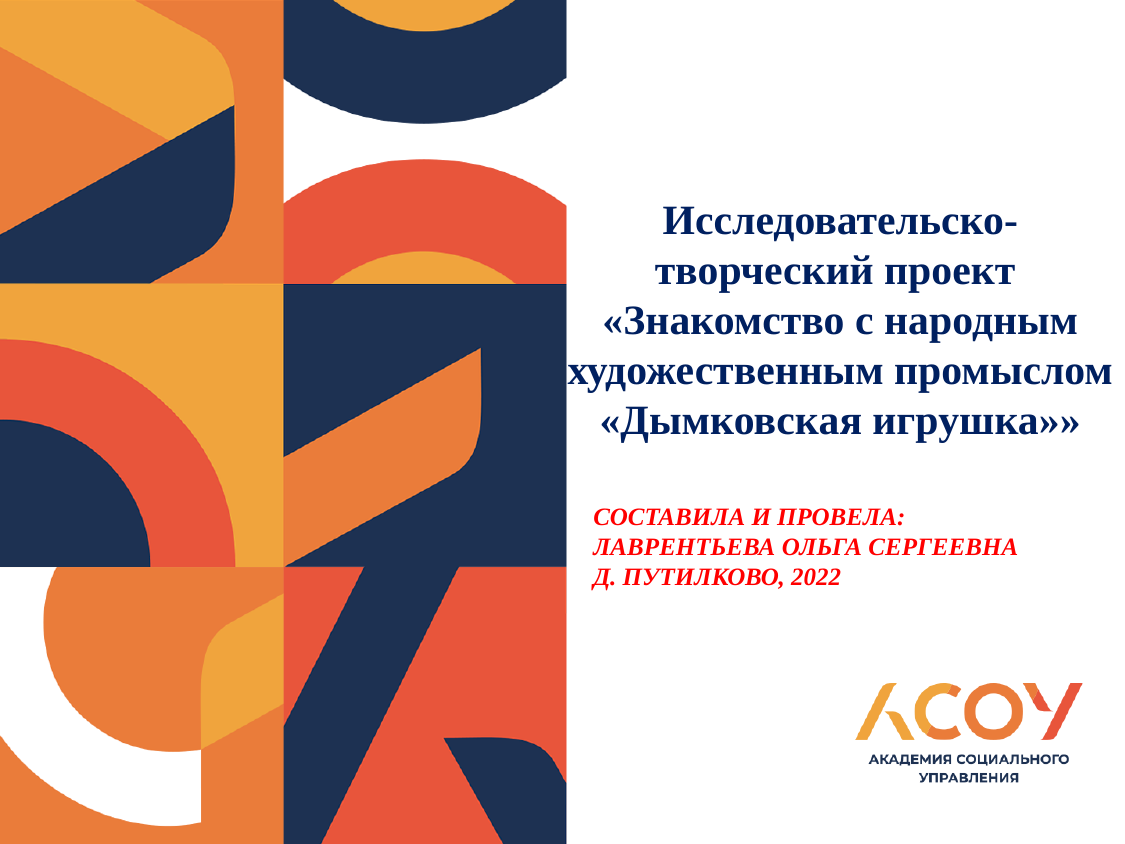

Исследовательско-творческий проект
«Знакомство с народным художественным промыслом «Дымковская игрушка»»
Составила и провела:
Лаврентьева Ольга Сергеевна
д. Путилково, 2022